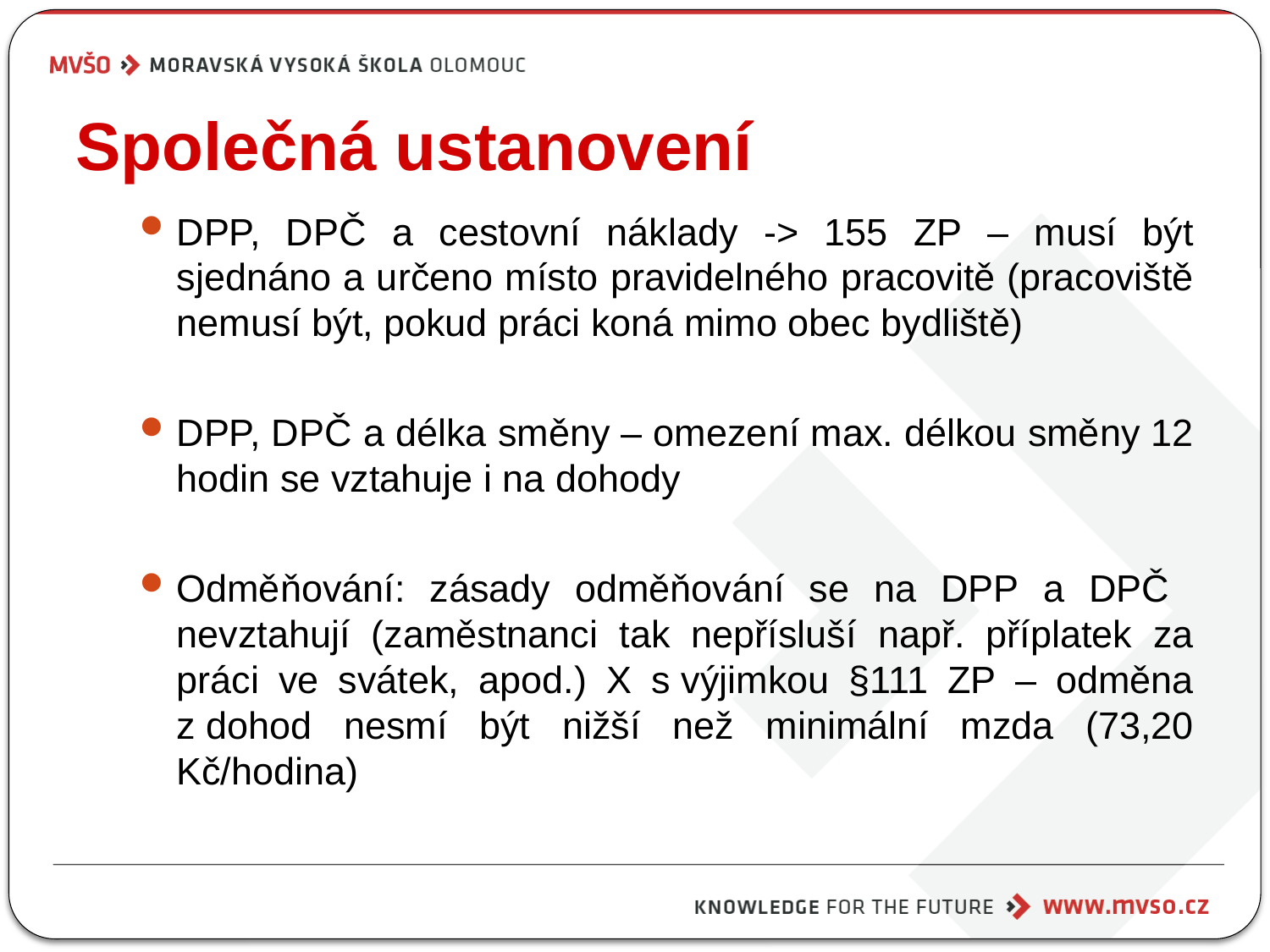

# Společná ustanovení
DPP, DPČ a cestovní náklady -> 155 ZP – musí být sjednáno a určeno místo pravidelného pracovitě (pracoviště nemusí být, pokud práci koná mimo obec bydliště)

DPP, DPČ a délka směny – omezení max. délkou směny 12 hodin se vztahuje i na dohody

Odměňování: zásady odměňování se na DPP a DPČ  nevztahují (zaměstnanci tak nepřísluší např. příplatek za práci ve svátek, apod.) X s výjimkou §111 ZP – odměna z dohod nesmí být nižší než minimální mzda (73,20 Kč/hodina)